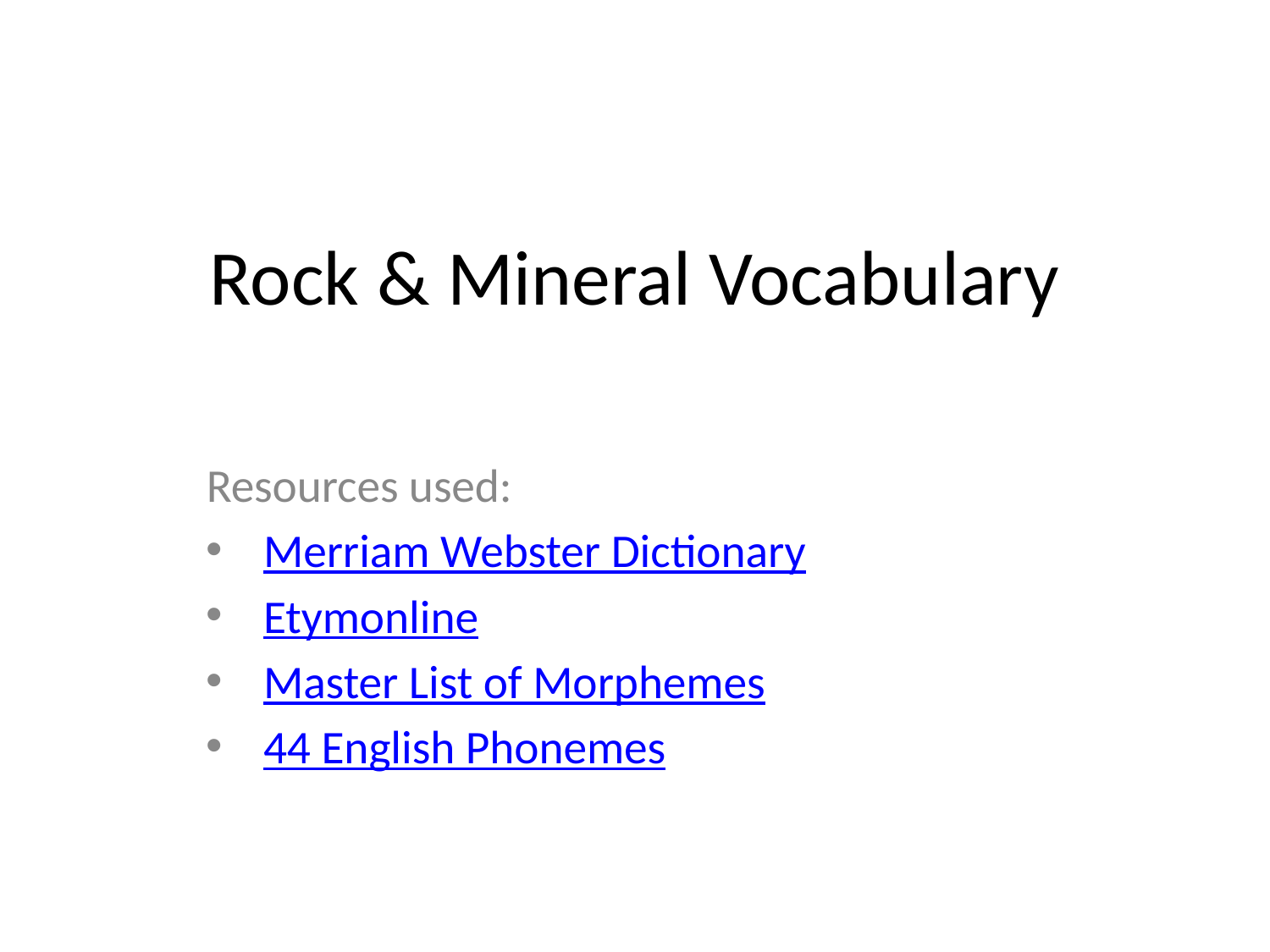

# Rock & Mineral Vocabulary
Resources used:
Merriam Webster Dictionary
Etymonline
Master List of Morphemes
44 English Phonemes